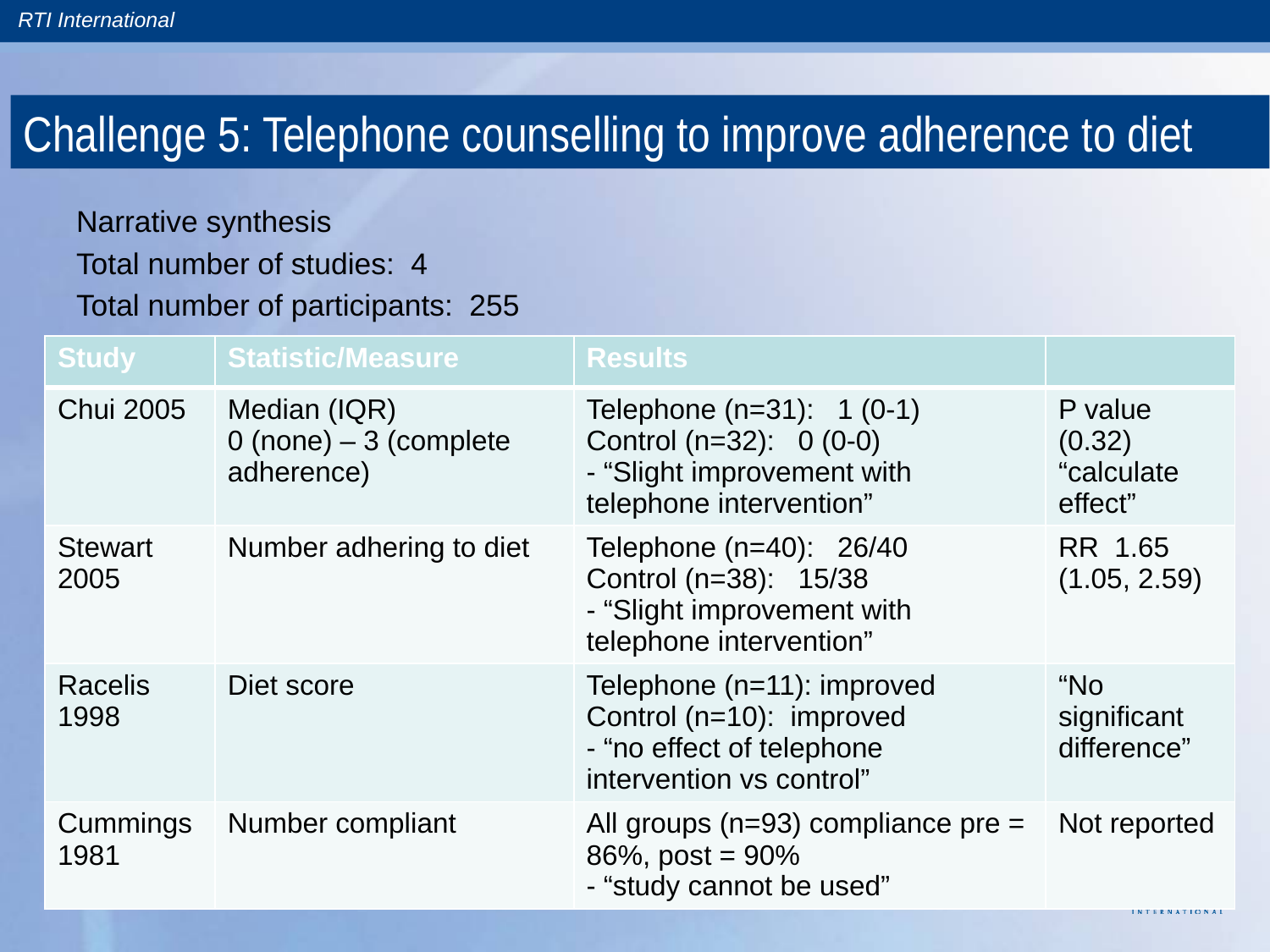

# Challenge 5: Telephone counselling to improve adherence to diet
Narrative synthesis
Total number of studies:  4
Total number of participants:  255

| Study | Statistic/Measure | Results |  |
| --- | --- | --- | --- |
| Chui 2005 | Median (IQR) 0 (none) – 3 (complete adherence) | Telephone (n=31): 1 (0-1) Control (n=32): 0 (0-0) - “Slight improvement with telephone intervention” | P value (0.32) “calculate effect” |
| Stewart 2005 | Number adhering to diet | Telephone (n=40): 26/40 Control (n=38): 15/38 - “Slight improvement with telephone intervention” | RR 1.65 (1.05, 2.59) |
| Racelis 1998 | Diet score | Telephone (n=11): improved Control (n=10): improved - “no effect of telephone intervention vs control” | “No significant difference” |
| Cummings 1981 | Number compliant | All groups (n=93) compliance pre = 86%, post = 90% - “study cannot be used” | Not reported |